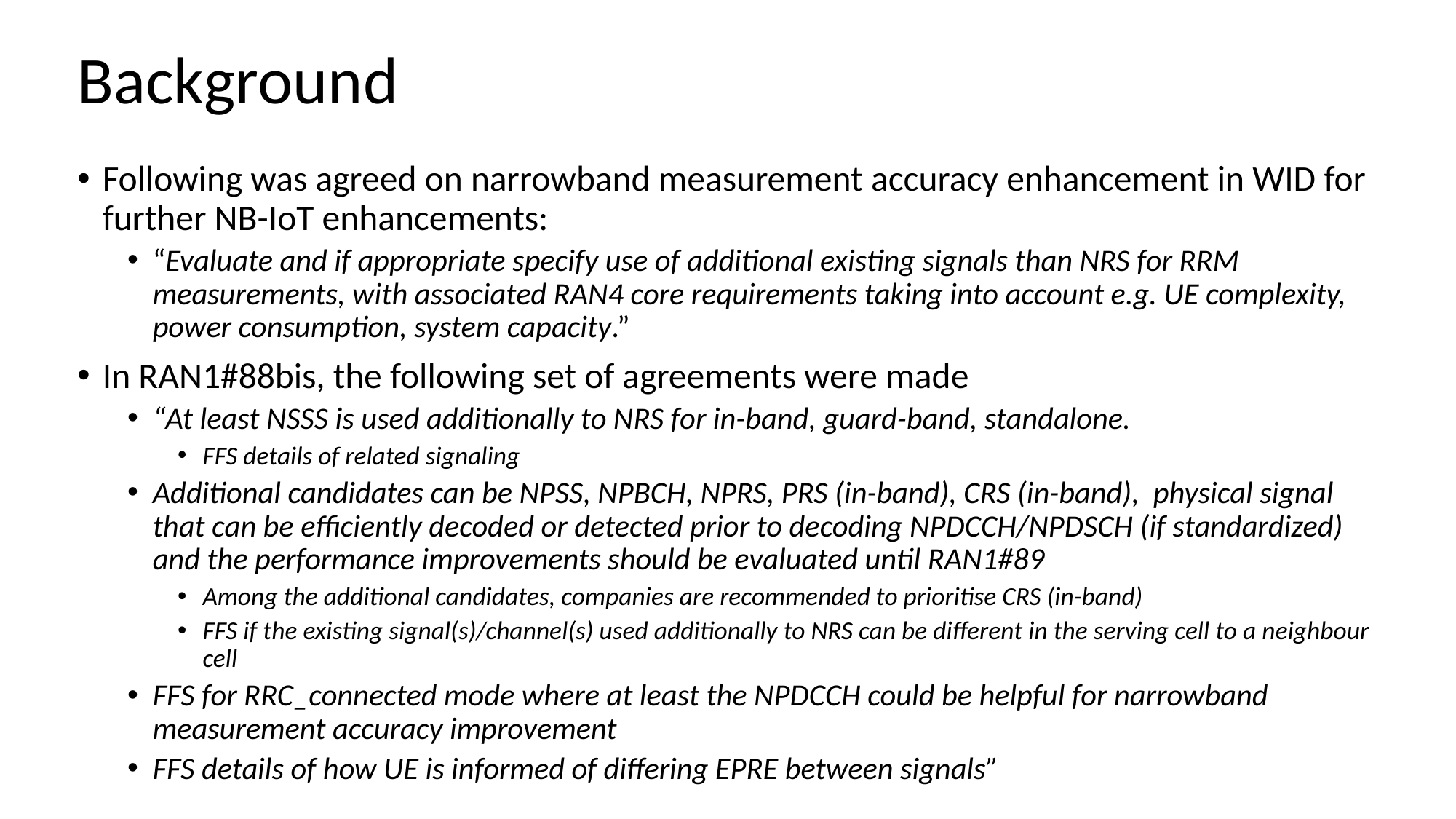

# Background
Following was agreed on narrowband measurement accuracy enhancement in WID for further NB-IoT enhancements:
“Evaluate and if appropriate specify use of additional existing signals than NRS for RRM measurements, with associated RAN4 core requirements taking into account e.g. UE complexity, power consumption, system capacity.”
In RAN1#88bis, the following set of agreements were made
“At least NSSS is used additionally to NRS for in-band, guard-band, standalone.
FFS details of related signaling
Additional candidates can be NPSS, NPBCH, NPRS, PRS (in-band), CRS (in-band),  physical signal that can be efficiently decoded or detected prior to decoding NPDCCH/NPDSCH (if standardized) and the performance improvements should be evaluated until RAN1#89
Among the additional candidates, companies are recommended to prioritise CRS (in-band)
FFS if the existing signal(s)/channel(s) used additionally to NRS can be different in the serving cell to a neighbour cell
FFS for RRC_connected mode where at least the NPDCCH could be helpful for narrowband measurement accuracy improvement
FFS details of how UE is informed of differing EPRE between signals”